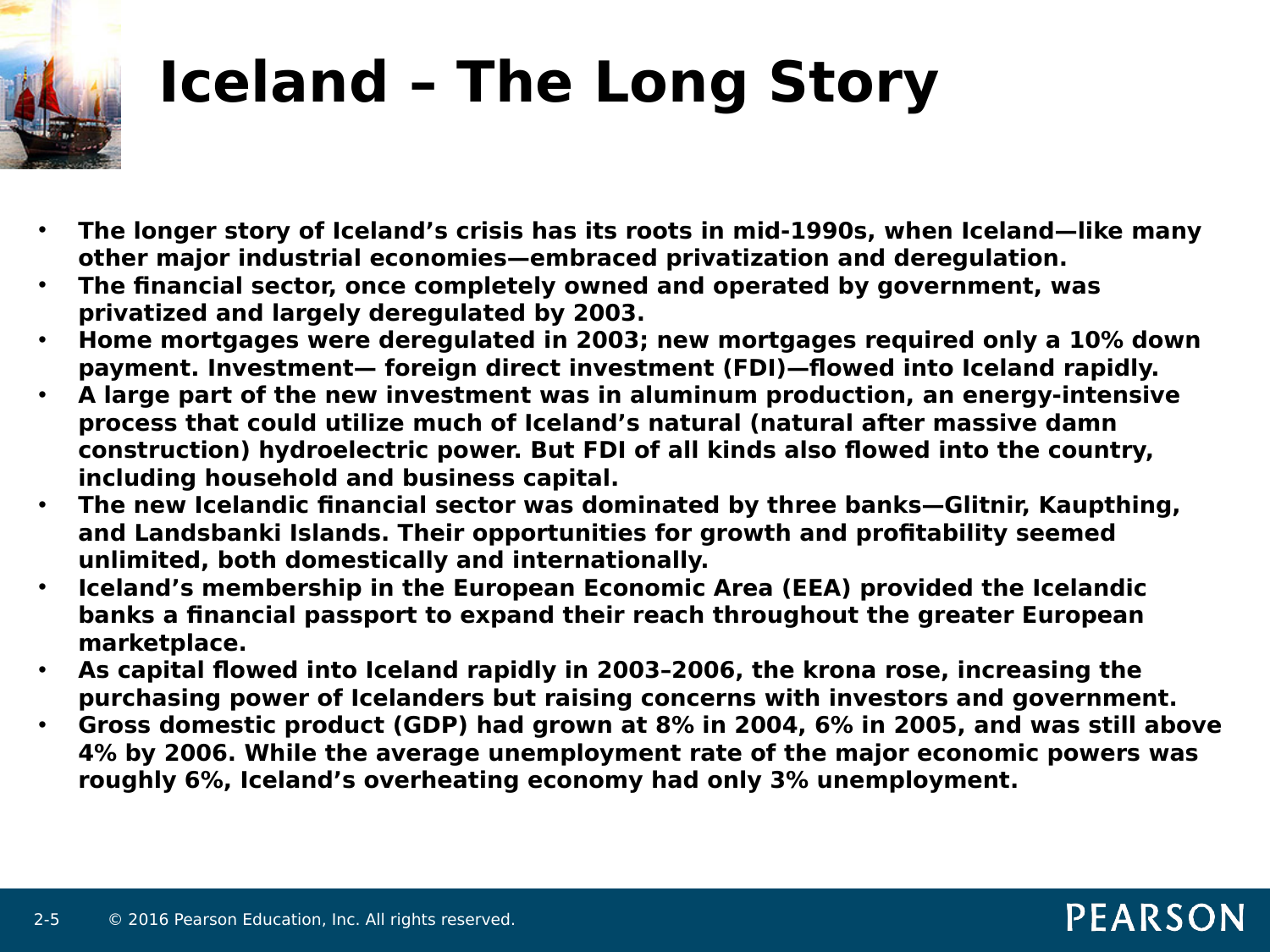

# Iceland – The Long Story
The longer story of Iceland’s crisis has its roots in mid-1990s, when Iceland—like many other major industrial economies—embraced privatization and deregulation.
The financial sector, once completely owned and operated by government, was privatized and largely deregulated by 2003.
Home mortgages were deregulated in 2003; new mortgages required only a 10% down payment. Investment— foreign direct investment (FDI)—flowed into Iceland rapidly.
A large part of the new investment was in aluminum production, an energy-intensive process that could utilize much of Iceland’s natural (natural after massive damn construction) hydroelectric power. But FDI of all kinds also flowed into the country, including household and business capital.
The new Icelandic financial sector was dominated by three banks—Glitnir, Kaupthing, and Landsbanki Islands. Their opportunities for growth and profitability seemed unlimited, both domestically and internationally.
Iceland’s membership in the European Economic Area (EEA) provided the Icelandic banks a financial passport to expand their reach throughout the greater European marketplace.
As capital flowed into Iceland rapidly in 2003–2006, the krona rose, increasing the purchasing power of Icelanders but raising concerns with investors and government.
Gross domestic product (GDP) had grown at 8% in 2004, 6% in 2005, and was still above 4% by 2006. While the average unemployment rate of the major economic powers was roughly 6%, Iceland’s overheating economy had only 3% unemployment.